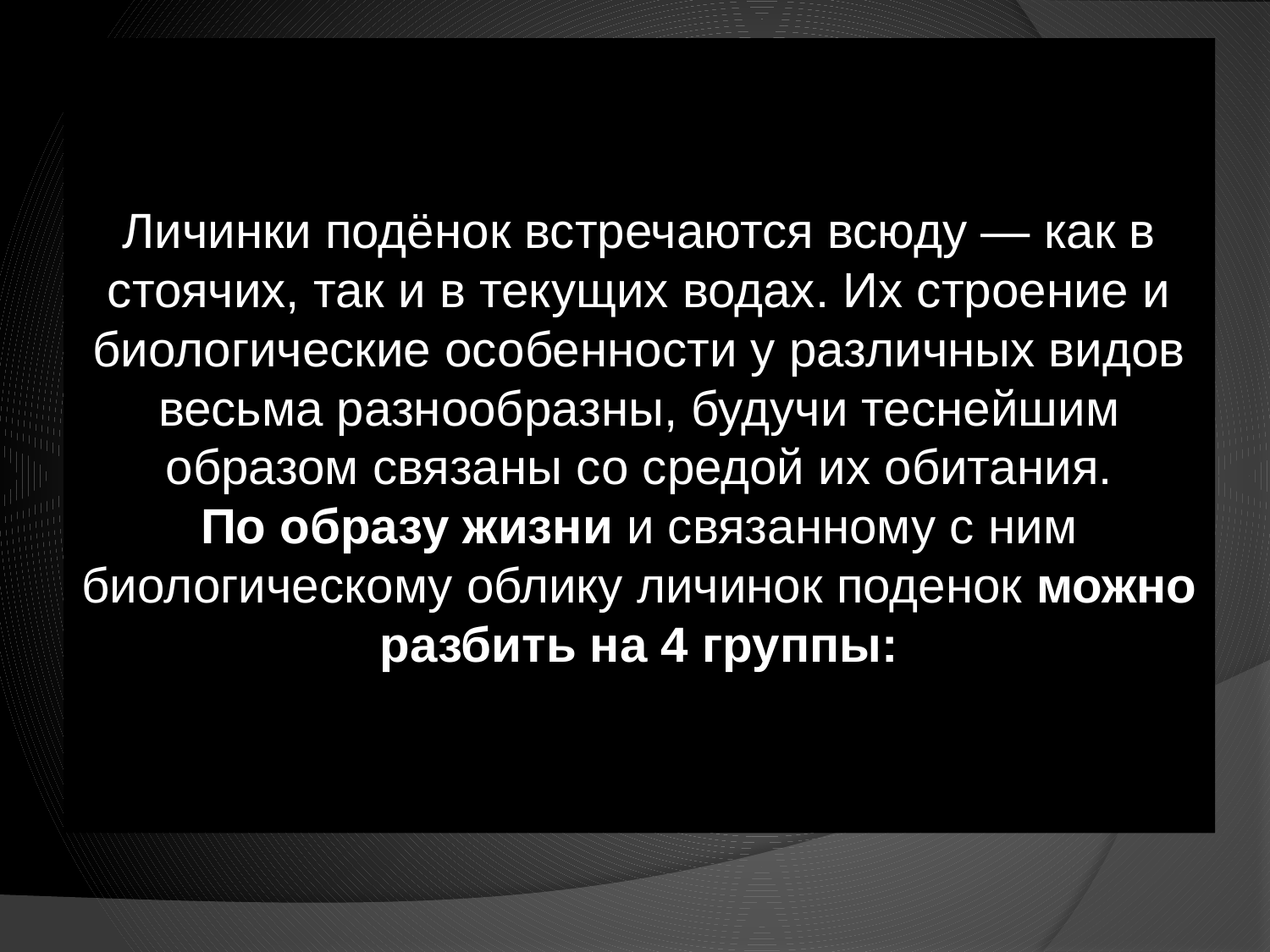

# Личинки подёнок встречаются всюду — как в стоячих, так и в текущих водах. Их строение и биологические особенности у различных видов весьма разнообразны, будучи теснейшим образом связаны со средой их обитания. По образу жизни и связанному с ним биологическому облику личинок поденок можно разбить на 4 группы: